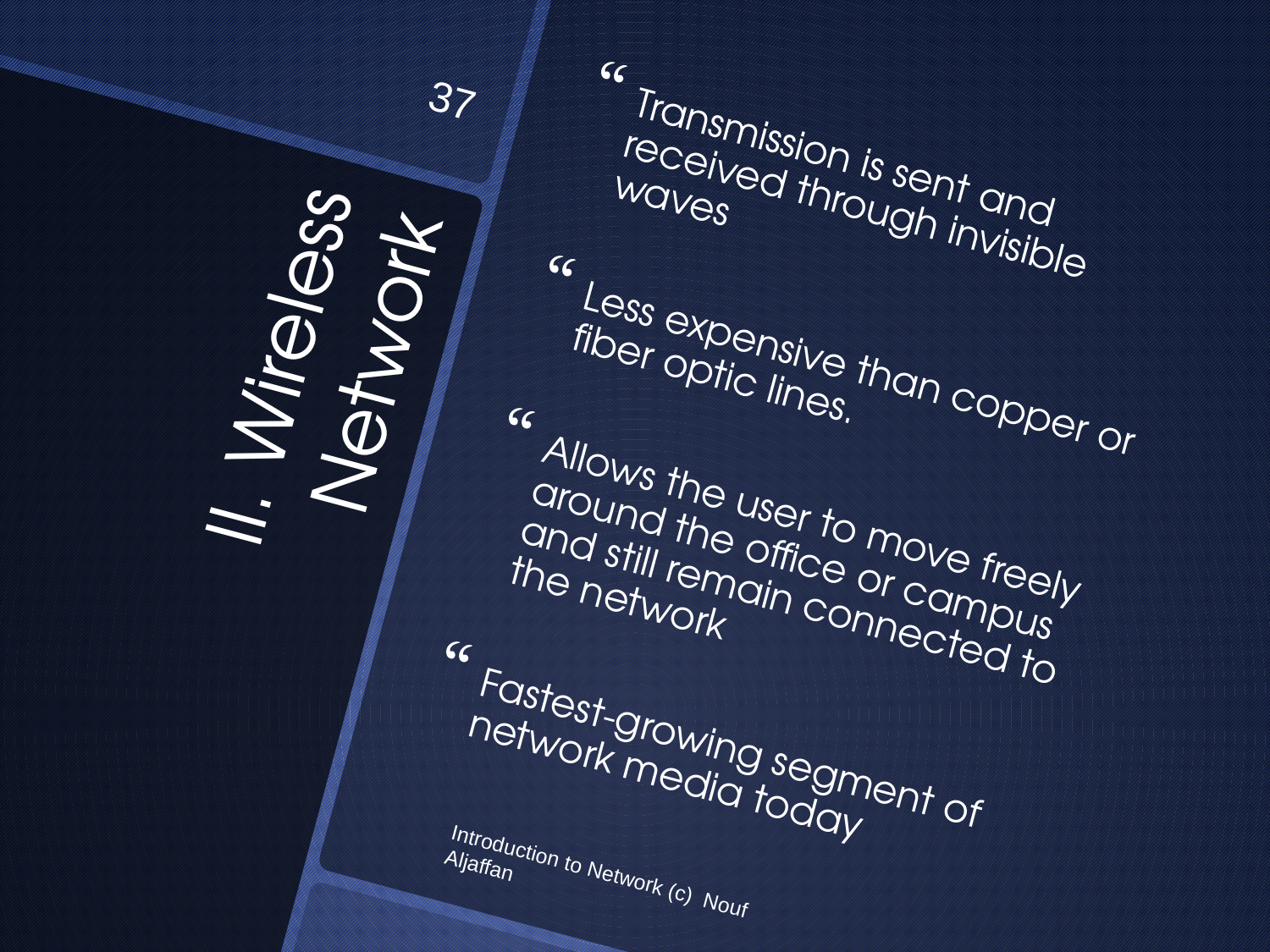

37
Transmission is sent and received through invisible waves

Less expensive than copper or fiber optic lines.

Allows the user to move freely around the office or campus and still remain connected to the network

Fastest-growing segment of network media today

# II. Wireless Network
Introduction to Network (c)  Nouf Aljaffan